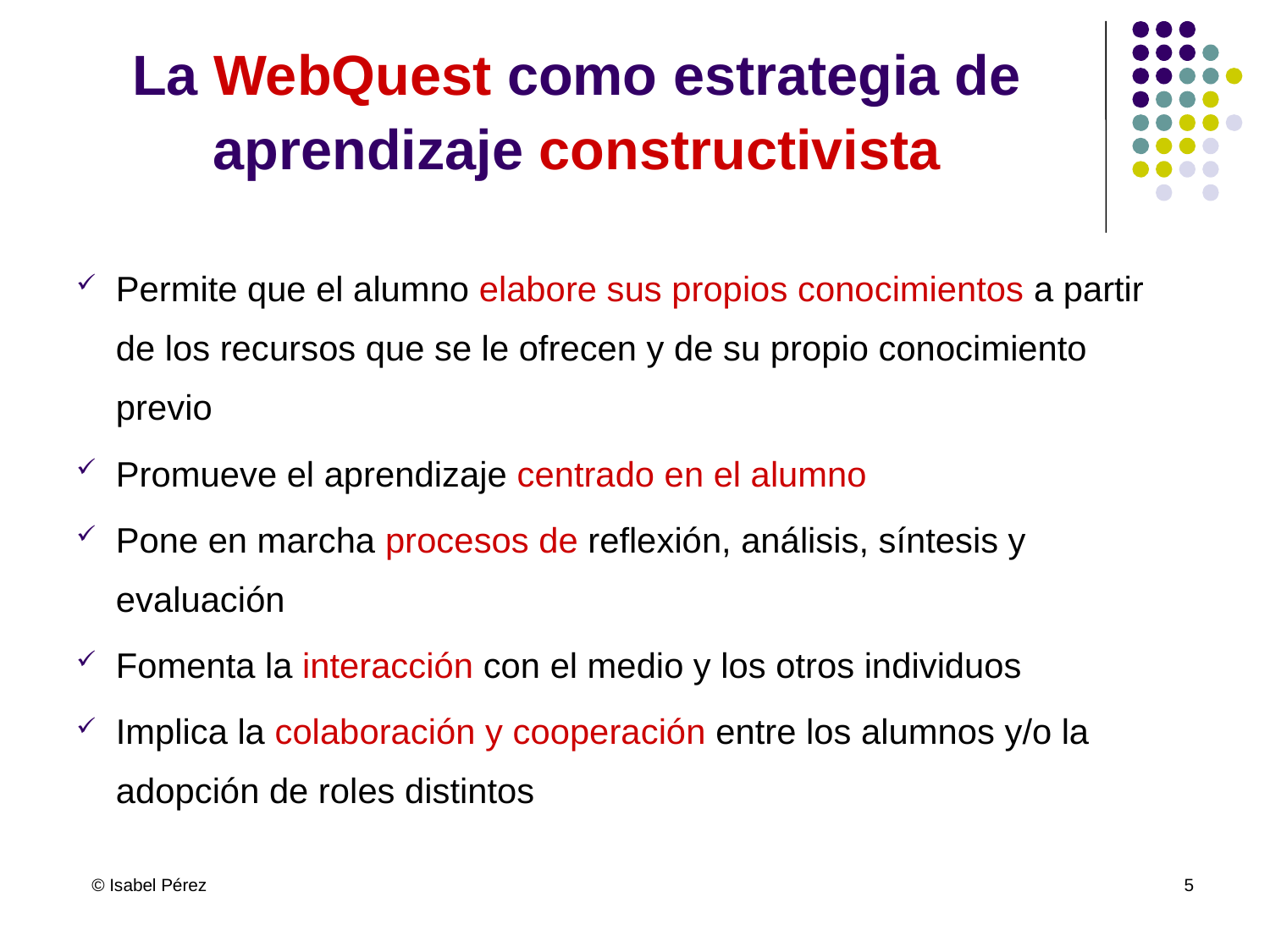

# La WebQuest como estrategia de aprendizaje constructivista
Permite que el alumno elabore sus propios conocimientos a partir de los recursos que se le ofrecen y de su propio conocimiento previo
Promueve el aprendizaje centrado en el alumno
Pone en marcha procesos de reflexión, análisis, síntesis y evaluación
Fomenta la interacción con el medio y los otros individuos
Implica la colaboración y cooperación entre los alumnos y/o la adopción de roles distintos
 © Isabel Pérez
5